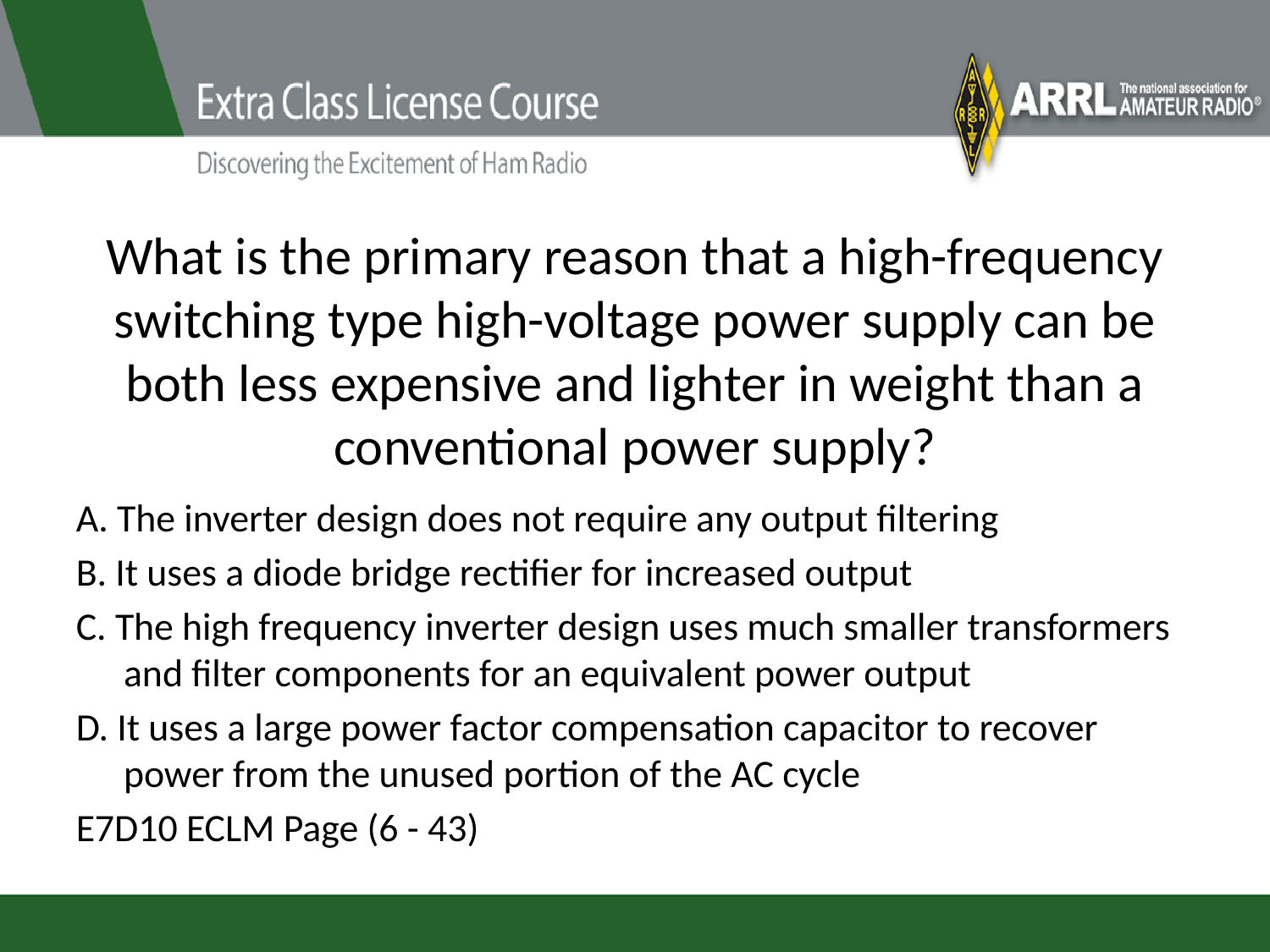

# What is the primary reason that a high-frequency switching type high-voltage power supply can be both less expensive and lighter in weight than a conventional power supply?
A. The inverter design does not require any output filtering
B. It uses a diode bridge rectifier for increased output
C. The high frequency inverter design uses much smaller transformers and filter components for an equivalent power output
D. It uses a large power factor compensation capacitor to recover power from the unused portion of the AC cycle
E7D10 ECLM Page (6 - 43)